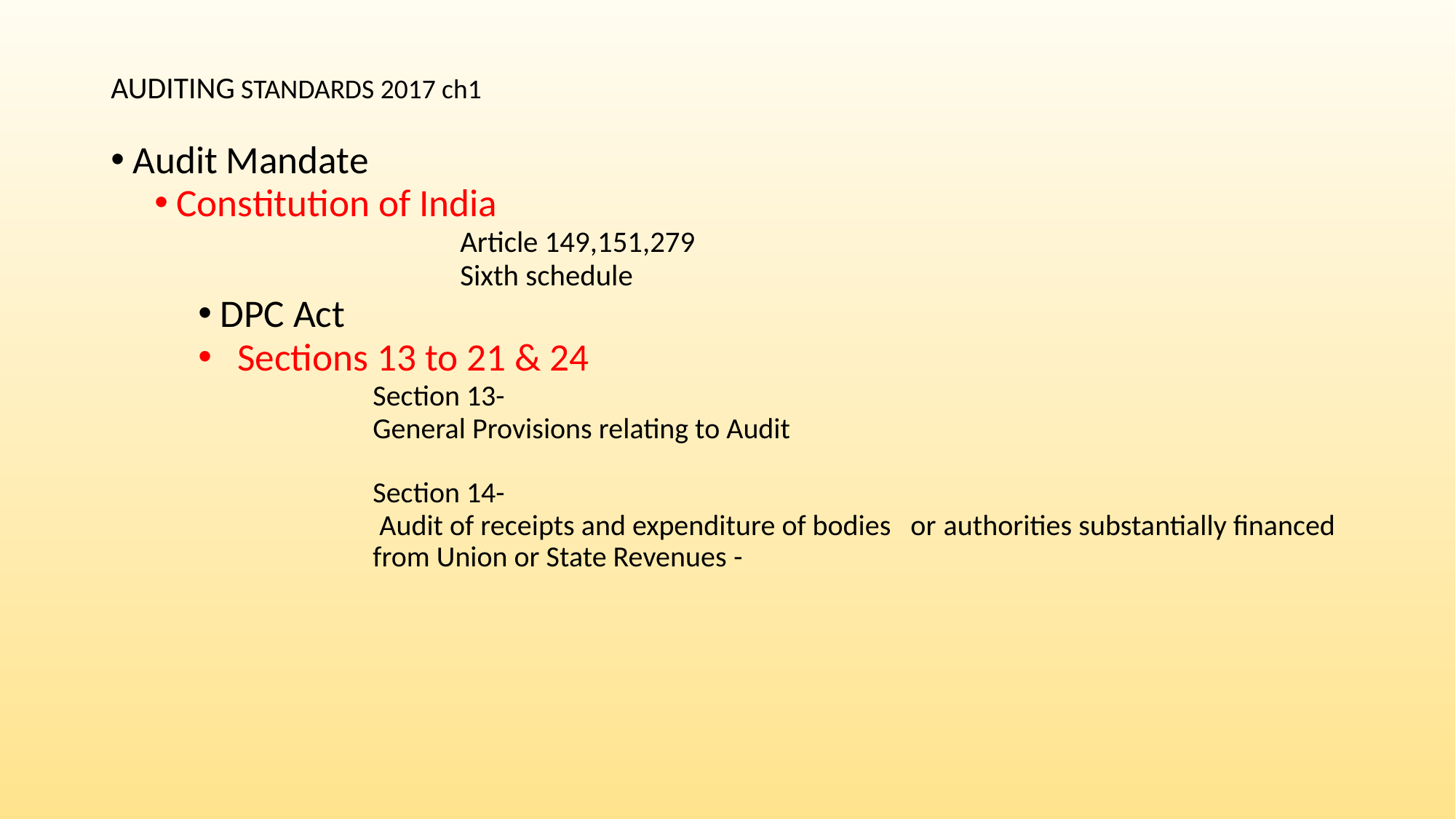

# AUDITING STANDARDS 2017 ch1
Audit Mandate
Constitution of India
Article 149,151,279
Sixth schedule
DPC Act
  Sections 13 to 21 & 24
Section 13-
General Provisions relating to Audit
Section 14-
 Audit of receipts and expenditure of bodies   or authorities substantially financed from Union or State Revenues -